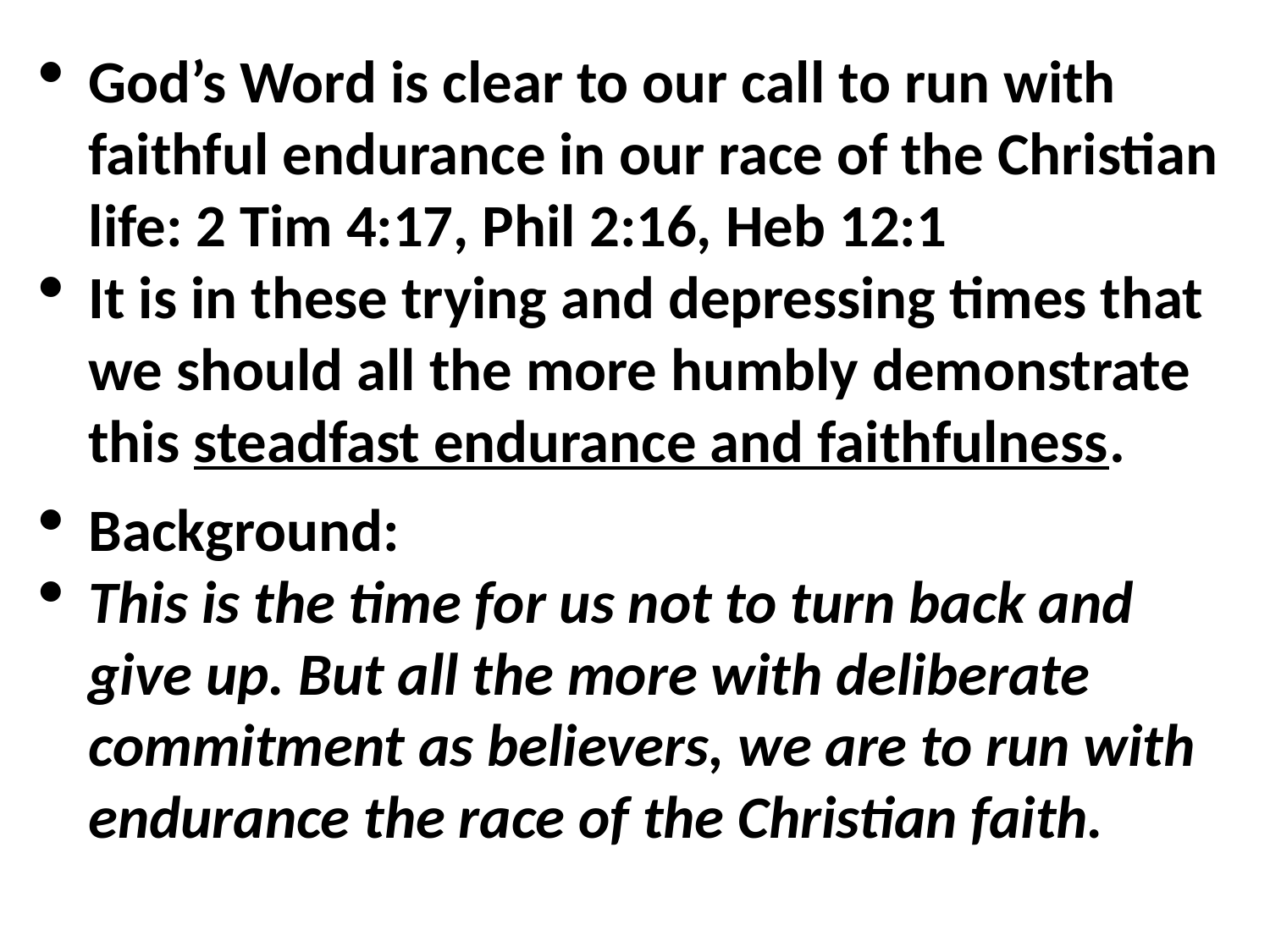

God’s Word is clear to our call to run with faithful endurance in our race of the Christian life: 2 Tim 4:17, Phil 2:16, Heb 12:1
It is in these trying and depressing times that we should all the more humbly demonstrate this steadfast endurance and faithfulness.

Background:
This is the time for us not to turn back and give up. But all the more with deliberate commitment as believers, we are to run with endurance the race of the Christian faith.